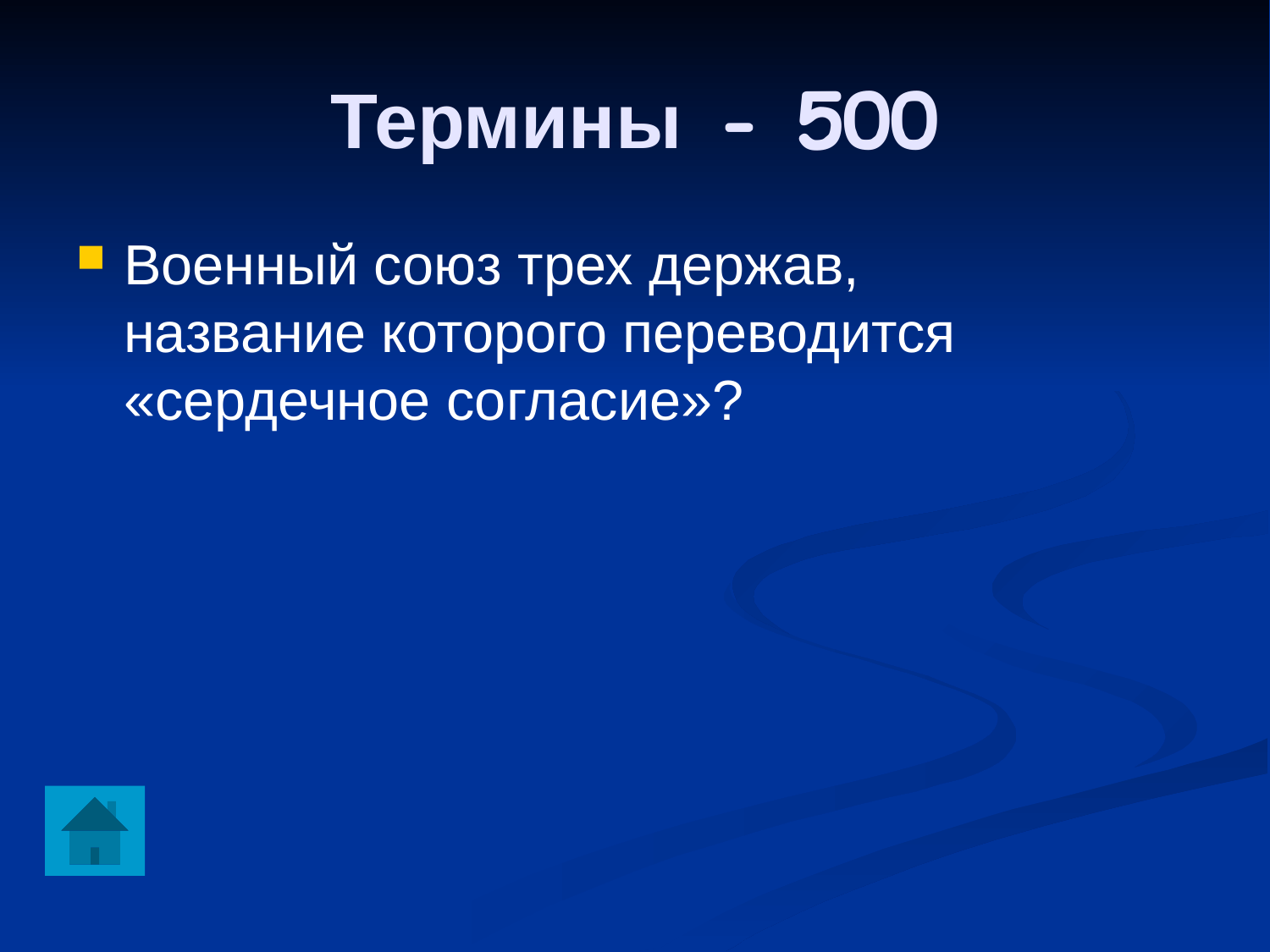

Термины - 500
Военный союз трех держав, название которого переводится «сердечное согласие»?